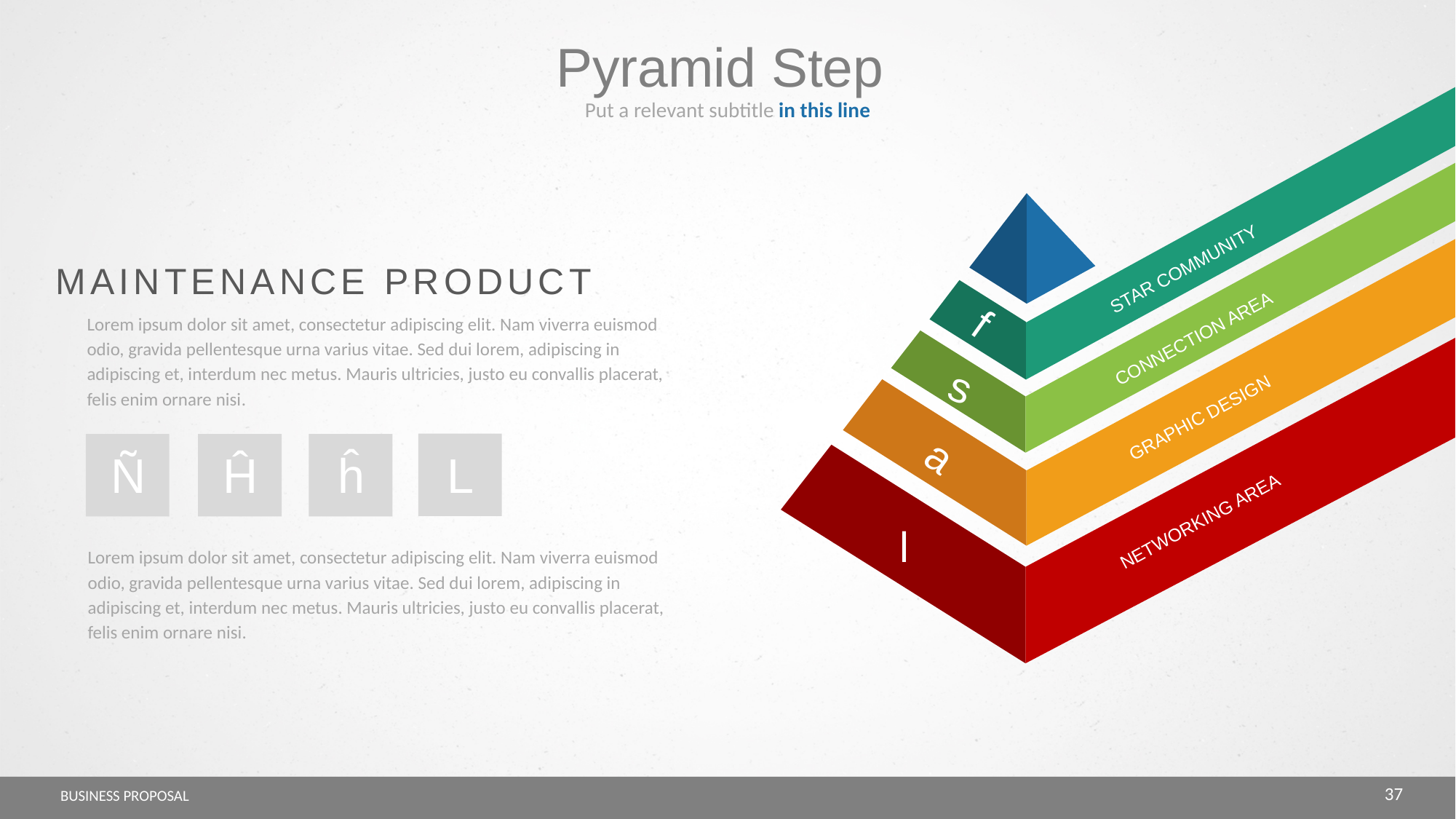

Pyramid Step
Put a relevant subtitle in this line

STAR COMMUNITY
f
CONNECTION AREA
s
GRAPHIC DESIGN
a
NETWORKING AREA
l
MAINTENANCE PRODUCT
Lorem ipsum dolor sit amet, consectetur adipiscing elit. Nam viverra euismod odio, gravida pellentesque urna varius vitae. Sed dui lorem, adipiscing in adipiscing et, interdum nec metus. Mauris ultricies, justo eu convallis placerat, felis enim ornare nisi.
L
ĥ
Ñ
Ĥ

Lorem ipsum dolor sit amet, consectetur adipiscing elit. Nam viverra euismod odio, gravida pellentesque urna varius vitae. Sed dui lorem, adipiscing in adipiscing et, interdum nec metus. Mauris ultricies, justo eu convallis placerat, felis enim ornare nisi.

37
BUSINESS PROPOSAL